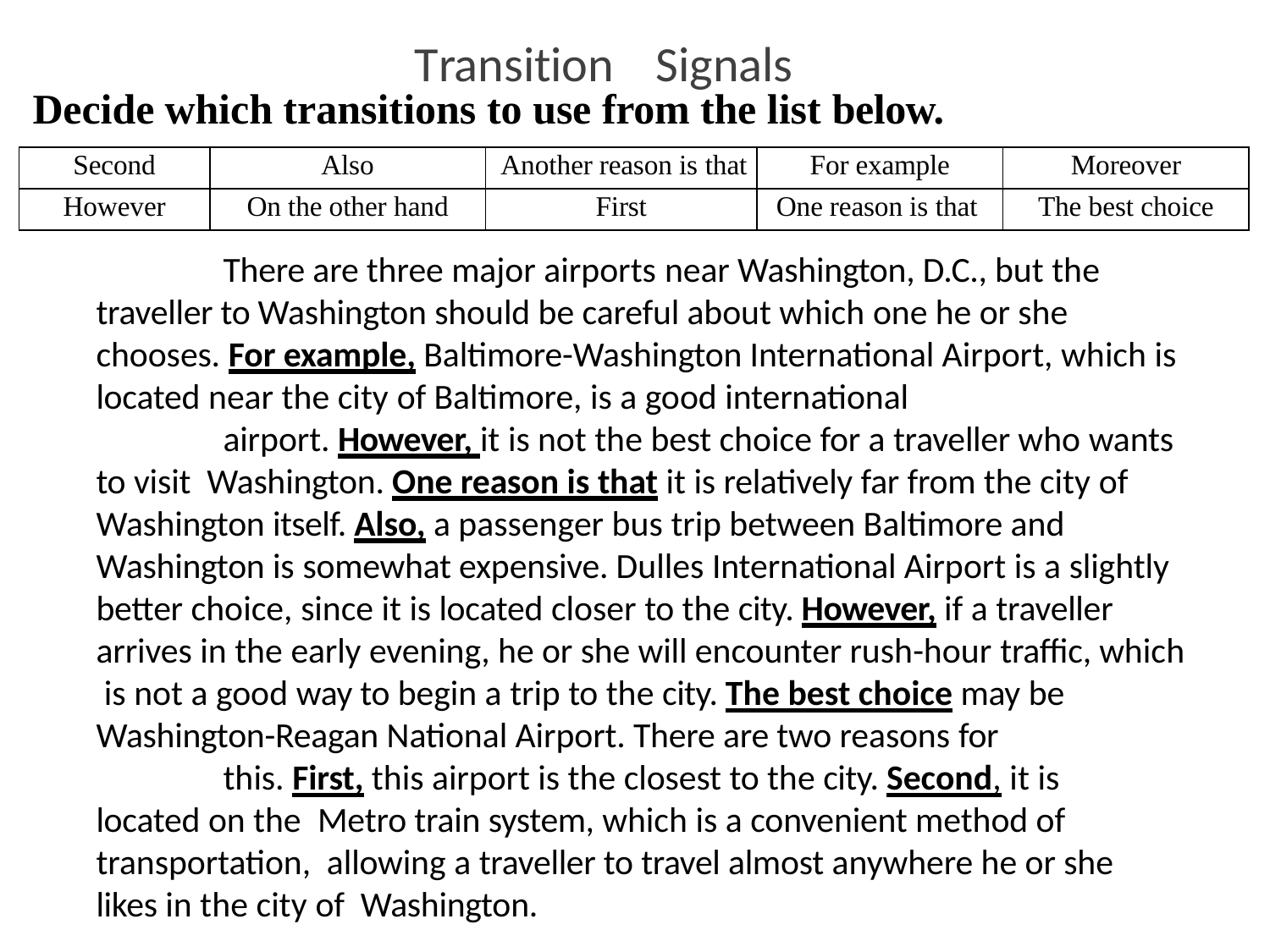

# Transition	Signals
Decide which transitions to use from the list below.
| Second | Also | Another reason is that | For example | Moreover |
| --- | --- | --- | --- | --- |
| However | On the other hand | First | One reason is that | The best choice |
There are three major airports near Washington, D.C., but the  traveller to Washington should be careful about which one he or she  chooses. For example, Baltimore-Washington International Airport, which is  located near the city of Baltimore, is a good international
airport. However, it is not the best choice for a traveller who wants to visit  Washington. One reason is that it is relatively far from the city of  Washington itself. Also, a passenger bus trip between Baltimore and  Washington is somewhat expensive. Dulles International Airport is a slightly  better choice, since it is located closer to the city. However, if a traveller  arrives in the early evening, he or she will encounter rush-hour traffic, which  is not a good way to begin a trip to the city. The best choice may be  Washington-Reagan National Airport. There are two reasons for
this. First, this airport is the closest to the city. Second, it is located on the  Metro train system, which is a convenient method of transportation,  allowing a traveller to travel almost anywhere he or she likes in the city of  Washington.